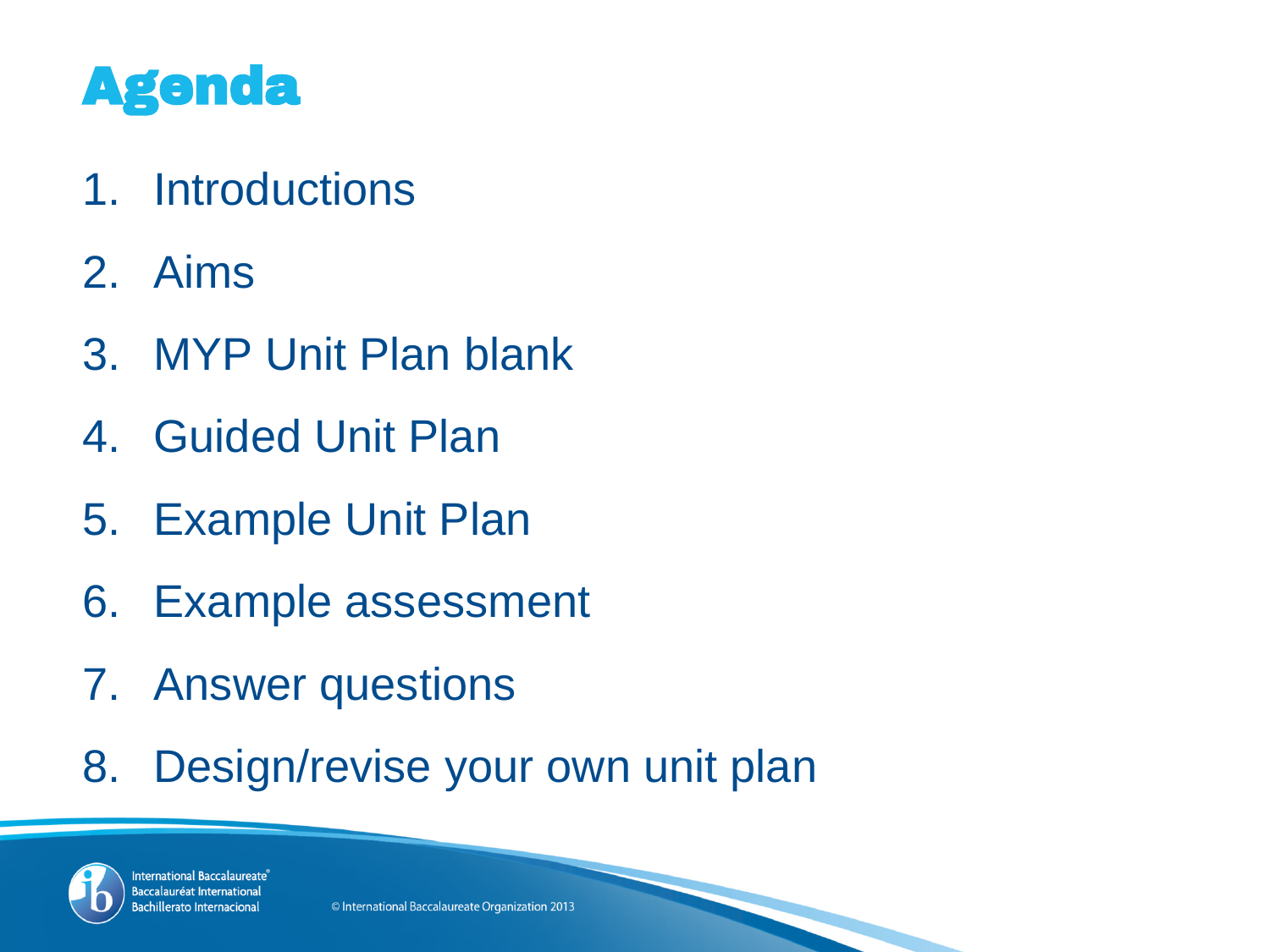

# Agenda
Introductions
Aims
MYP Unit Plan blank
Guided Unit Plan
Example Unit Plan
Example assessment
Answer questions
Design/revise your own unit plan